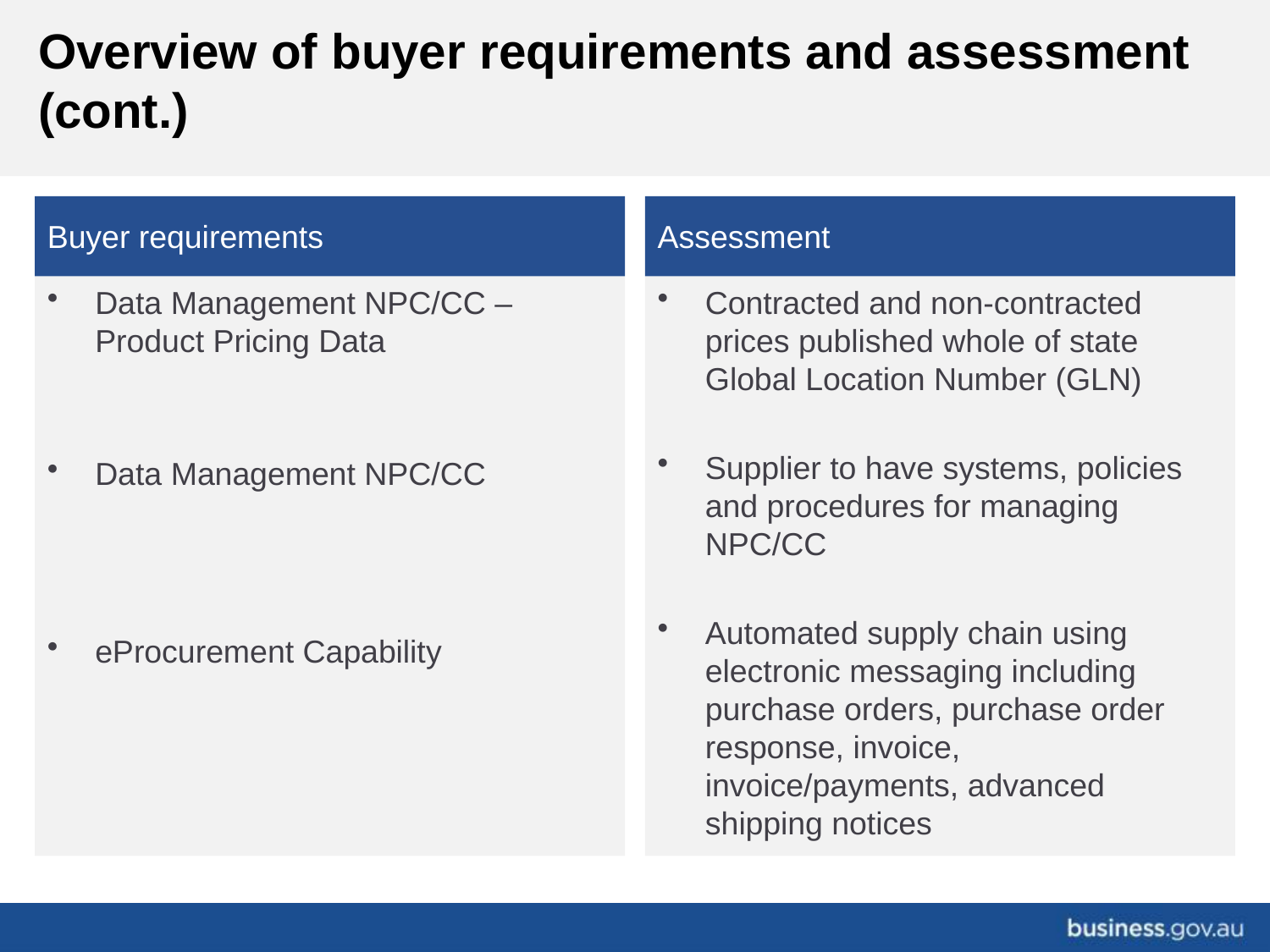

# Overview of buyer requirements and assessment (cont.)
Buyer requirements
Assessment
Data Management NPC/CC – Product Pricing Data

Data Management NPC/CC

eProcurement Capability

Contracted and non-contracted prices published whole of state Global Location Number (GLN)

Supplier to have systems, policies and procedures for managing NPC/CC

Automated supply chain using electronic messaging including purchase orders, purchase order response, invoice, invoice/payments, advanced shipping notices